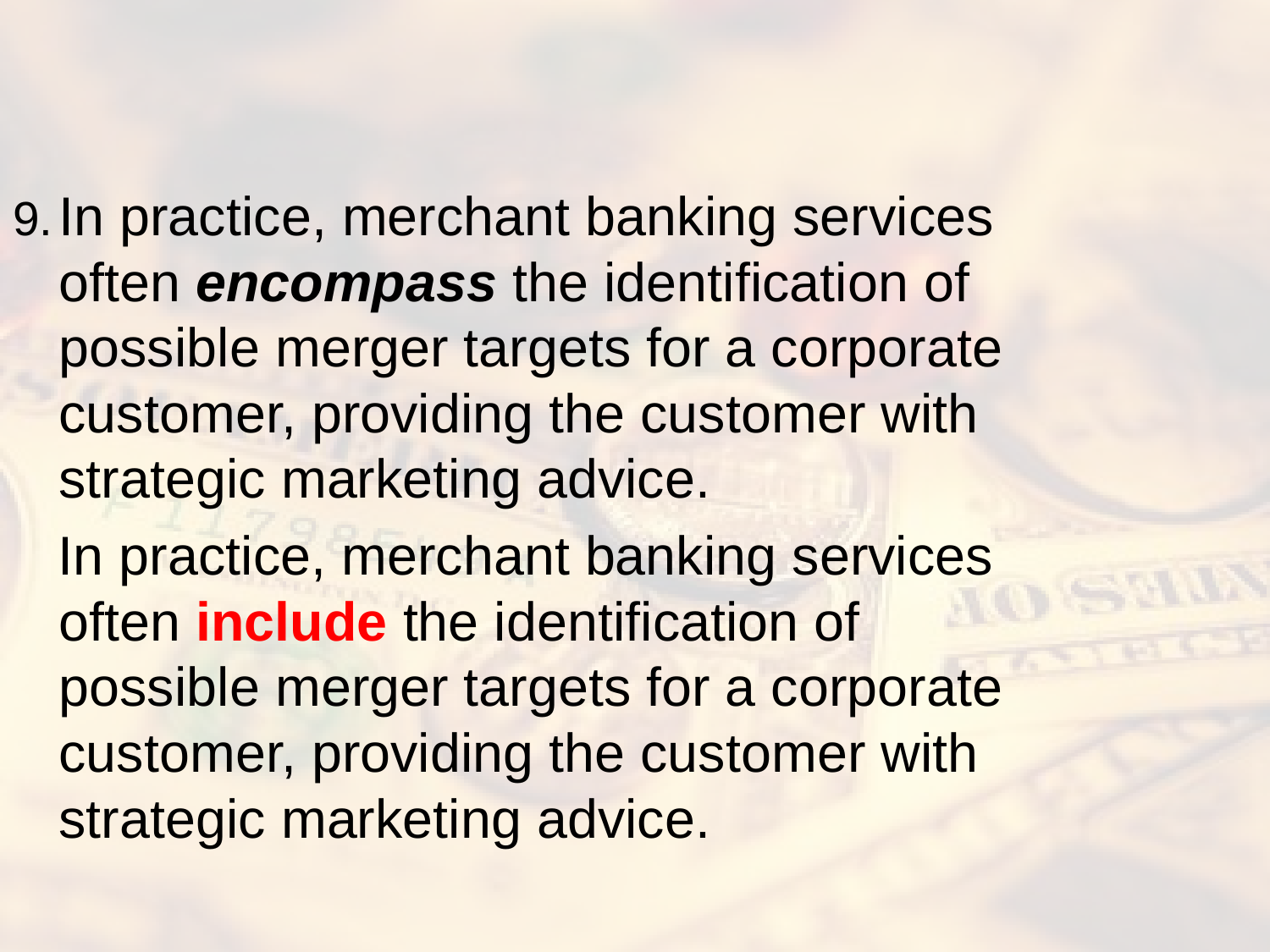

#

9.	In practice, merchant banking services often encompass the identification of possible merger targets for a corporate customer, providing the customer with strategic marketing advice.
   In practice, merchant banking services often include the identification of possible merger targets for a corporate customer, providing the customer with strategic marketing advice.